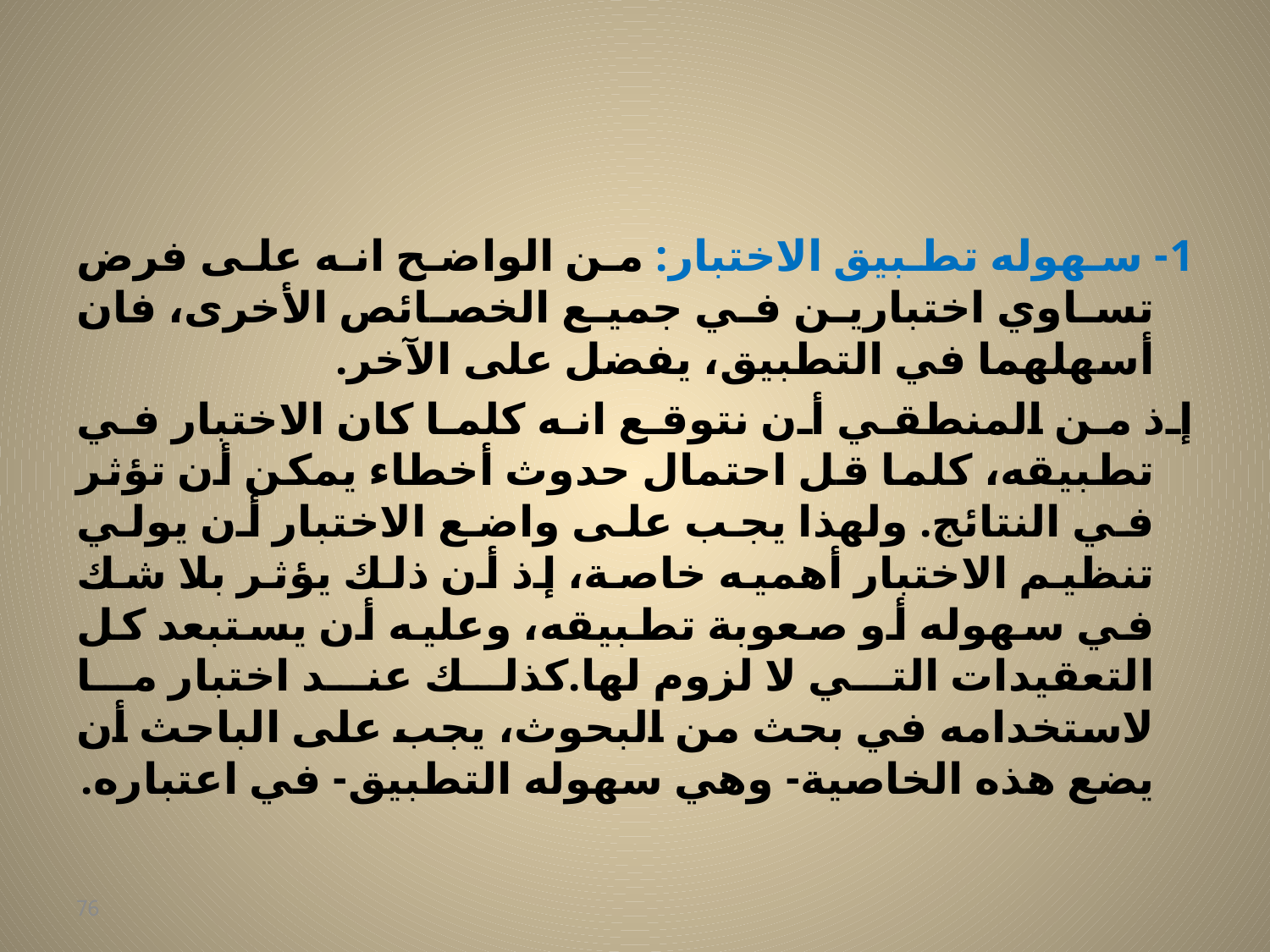

#
1- سهوله تطبيق الاختبار: من الواضح انه على فرض تساوي اختبارين في جميع الخصائص الأخرى، فان أسهلهما في التطبيق، يفضل على الآخر.
إذ من المنطقي أن نتوقع انه كلما كان الاختبار في تطبيقه، كلما قل احتمال حدوث أخطاء يمكن أن تؤثر في النتائج. ولهذا يجب على واضع الاختبار أن يولي تنظيم الاختبار أهميه خاصة، إذ أن ذلك يؤثر بلا شك في سهوله أو صعوبة تطبيقه، وعليه أن يستبعد كل التعقيدات التي لا لزوم لها.كذلك عند اختبار ما لاستخدامه في بحث من البحوث، يجب على الباحث أن يضع هذه الخاصية- وهي سهوله التطبيق- في اعتباره.

76